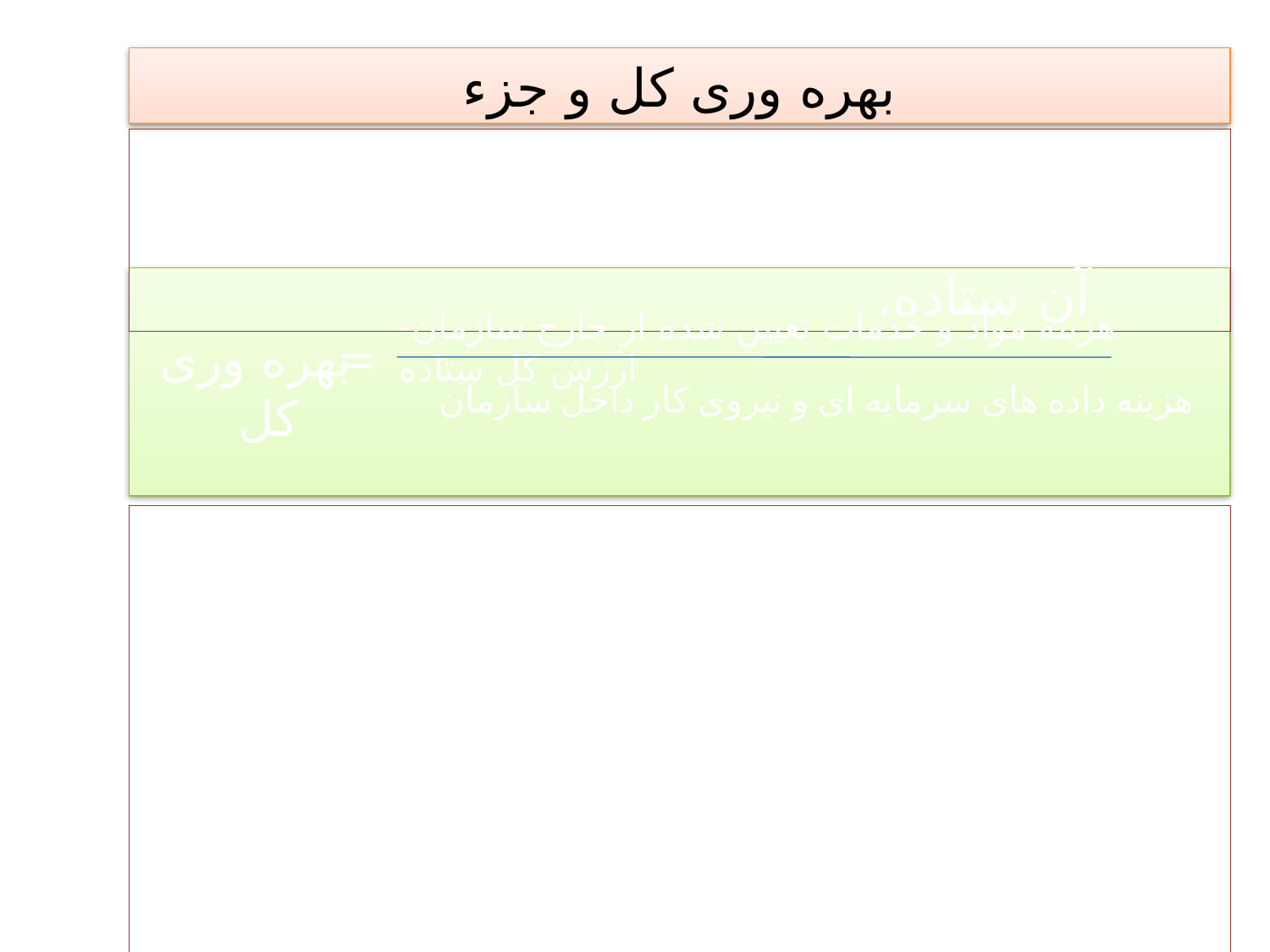

بهره وری کل و جزء
بهره وری کل : یعنی رابطه بین ستاده سیستم به کلیه منابع مصروفه جهت تولید آن ستاده.

هزینه مواد و خدمات تعیین شده از خارج سازمان-ارزش کل ستاده
=بهره وری کل
هزینه داده های سرمایه ای و نیروی کار داخل سازمان
بهره وری جزء :
هر یک از عوامل بهره وری جزئی برای نشان دادن صرفه جویی های به دست آمده در طول زمان مفید است.
افزایش کوتاه مدت بهره وری به معنی نرخهای بهتر بهره برداری از ظرفیت تا کاراترین نرخ است. چنین پیشرفتهایی در بلند مدت نشان دهنده پیشرفت فنی است.